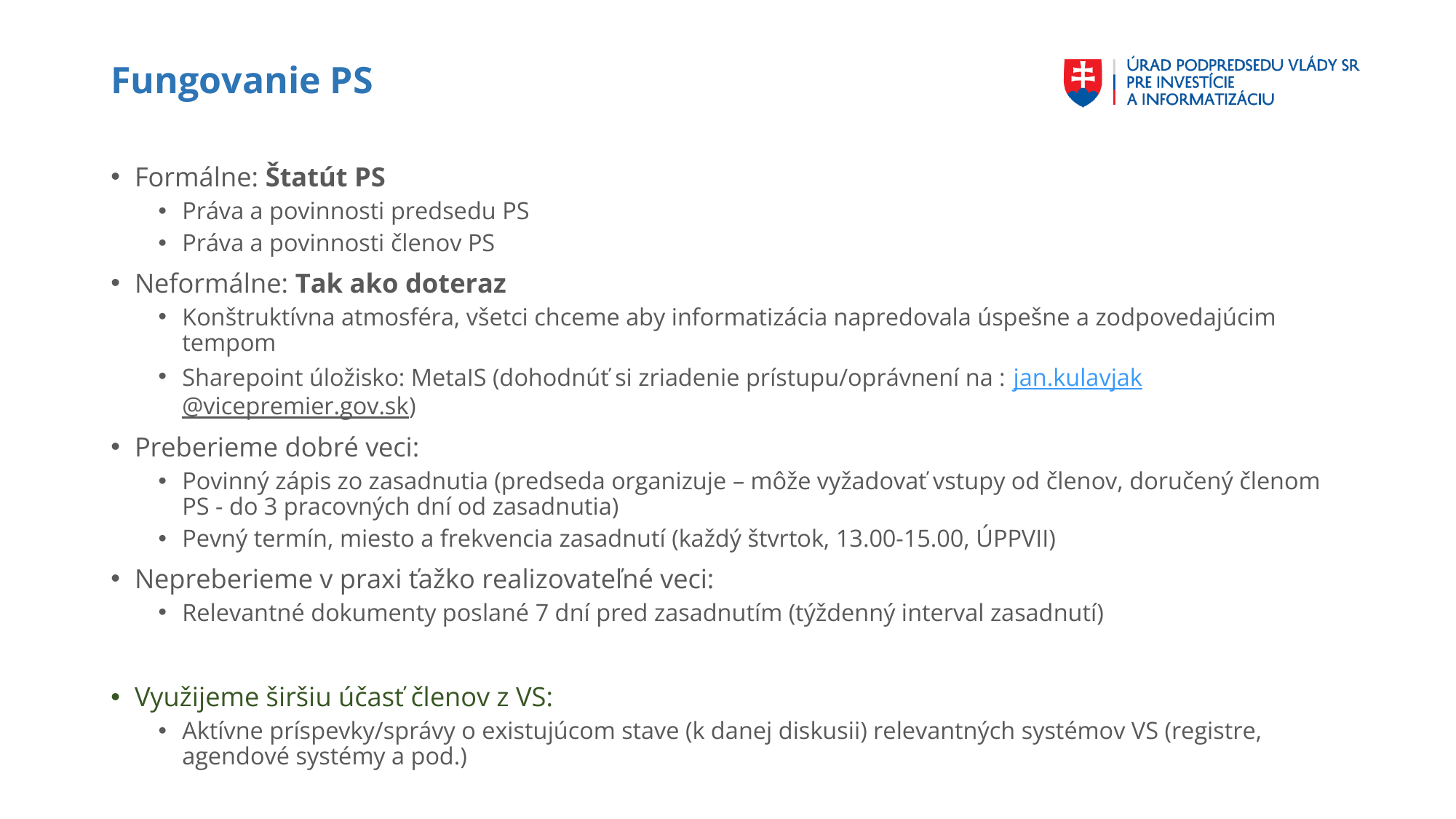

# Fungovanie PS
Formálne: Štatút PS
Práva a povinnosti predsedu PS
Práva a povinnosti členov PS
Neformálne: Tak ako doteraz
Konštruktívna atmosféra, všetci chceme aby informatizácia napredovala úspešne a zodpovedajúcim tempom
Sharepoint úložisko: MetaIS (dohodnúť si zriadenie prístupu/oprávnení na : jan.kulavjak@vicepremier.gov.sk)
Preberieme dobré veci:
Povinný zápis zo zasadnutia (predseda organizuje – môže vyžadovať vstupy od členov, doručený členom PS - do 3 pracovných dní od zasadnutia)
Pevný termín, miesto a frekvencia zasadnutí (každý štvrtok, 13.00-15.00, ÚPPVII)
Nepreberieme v praxi ťažko realizovateľné veci:
Relevantné dokumenty poslané 7 dní pred zasadnutím (týždenný interval zasadnutí)

Využijeme širšiu účasť členov z VS:
Aktívne príspevky/správy o existujúcom stave (k danej diskusii) relevantných systémov VS (registre, agendové systémy a pod.)